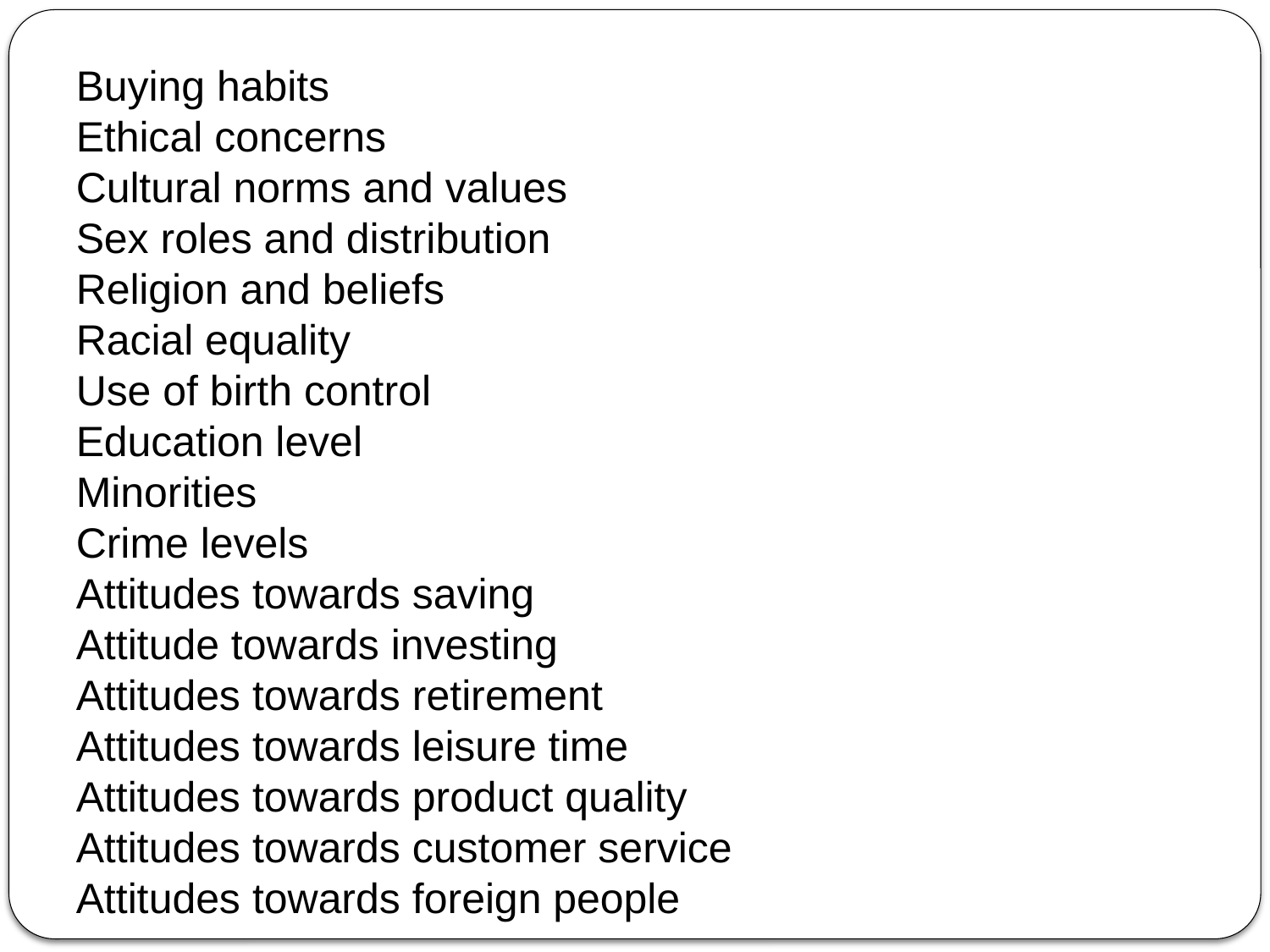

Buying habits
Ethical concerns
Cultural norms and values
Sex roles and distribution
Religion and beliefs
Racial equality
Use of birth control
Education level
Minorities
Crime levels
Attitudes towards saving
Attitude towards investing
Attitudes towards retirement
Attitudes towards leisure time
Attitudes towards product quality
Attitudes towards customer service
Attitudes towards foreign people